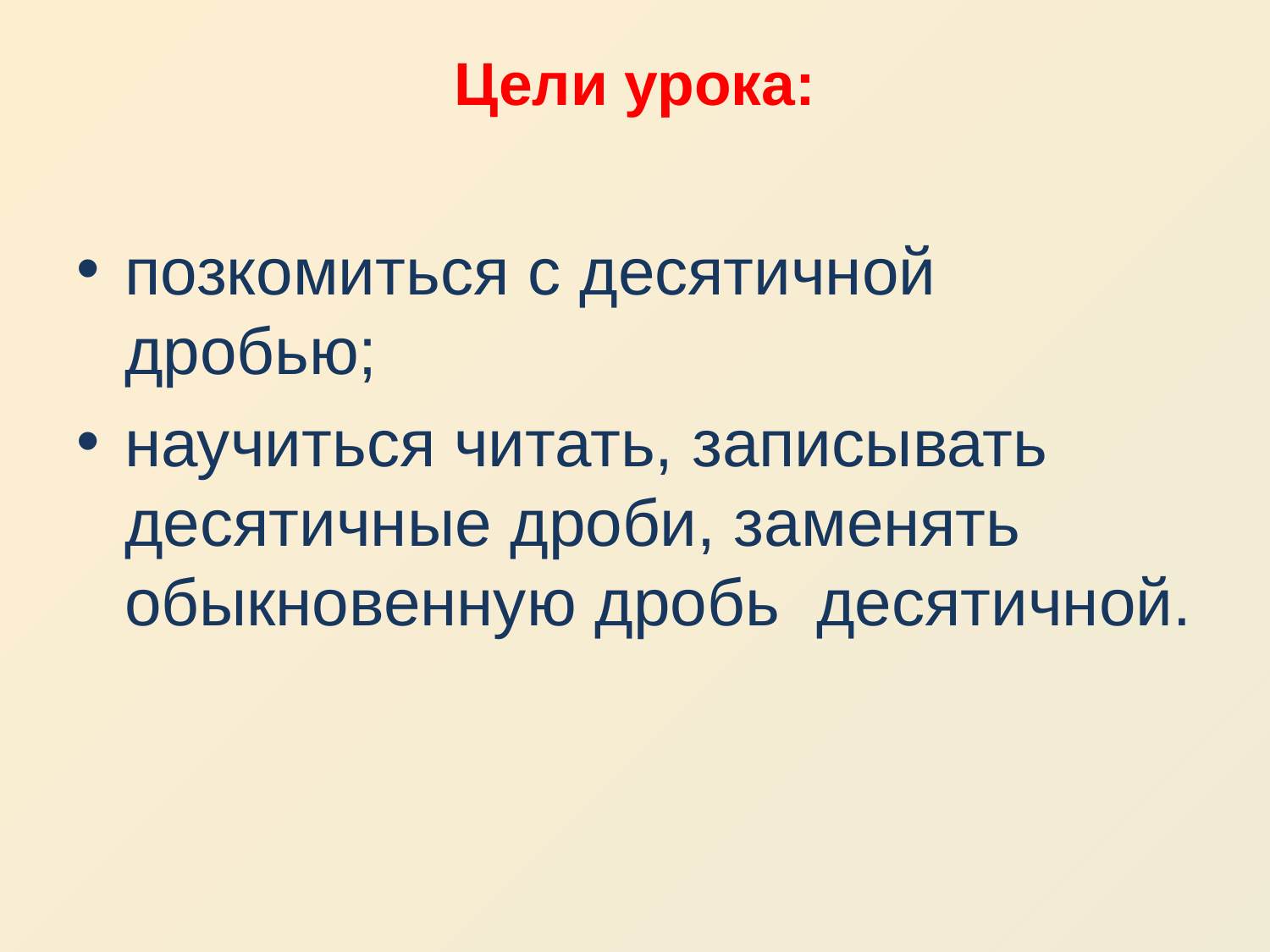

# Цели урока:
позкомиться с десятичной дробью;
научиться читать, записывать десятичные дроби, заменять обыкновенную дробь  десятичной.